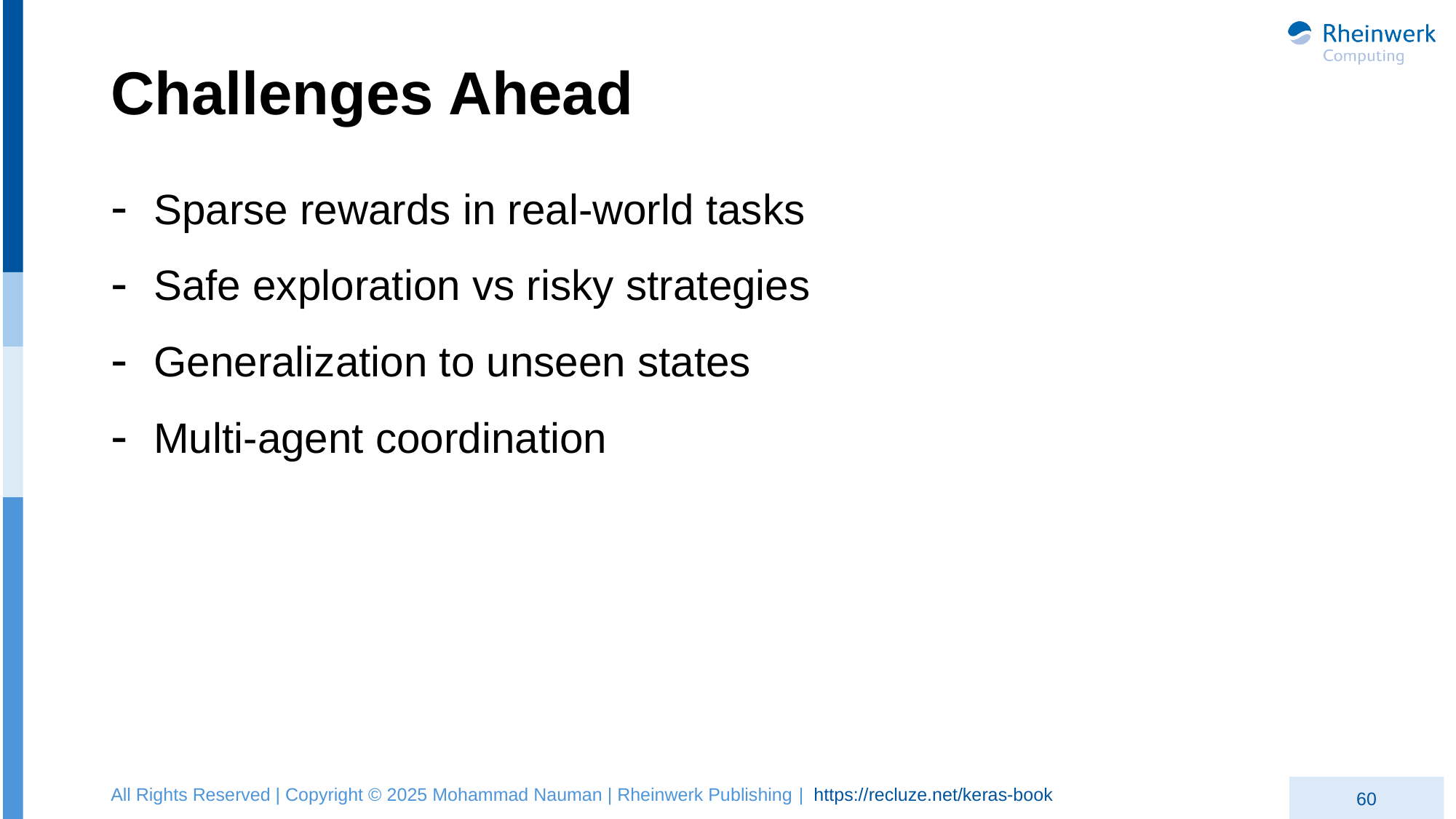

# Challenges Ahead
Sparse rewards in real-world tasks
Safe exploration vs risky strategies
Generalization to unseen states
Multi-agent coordination